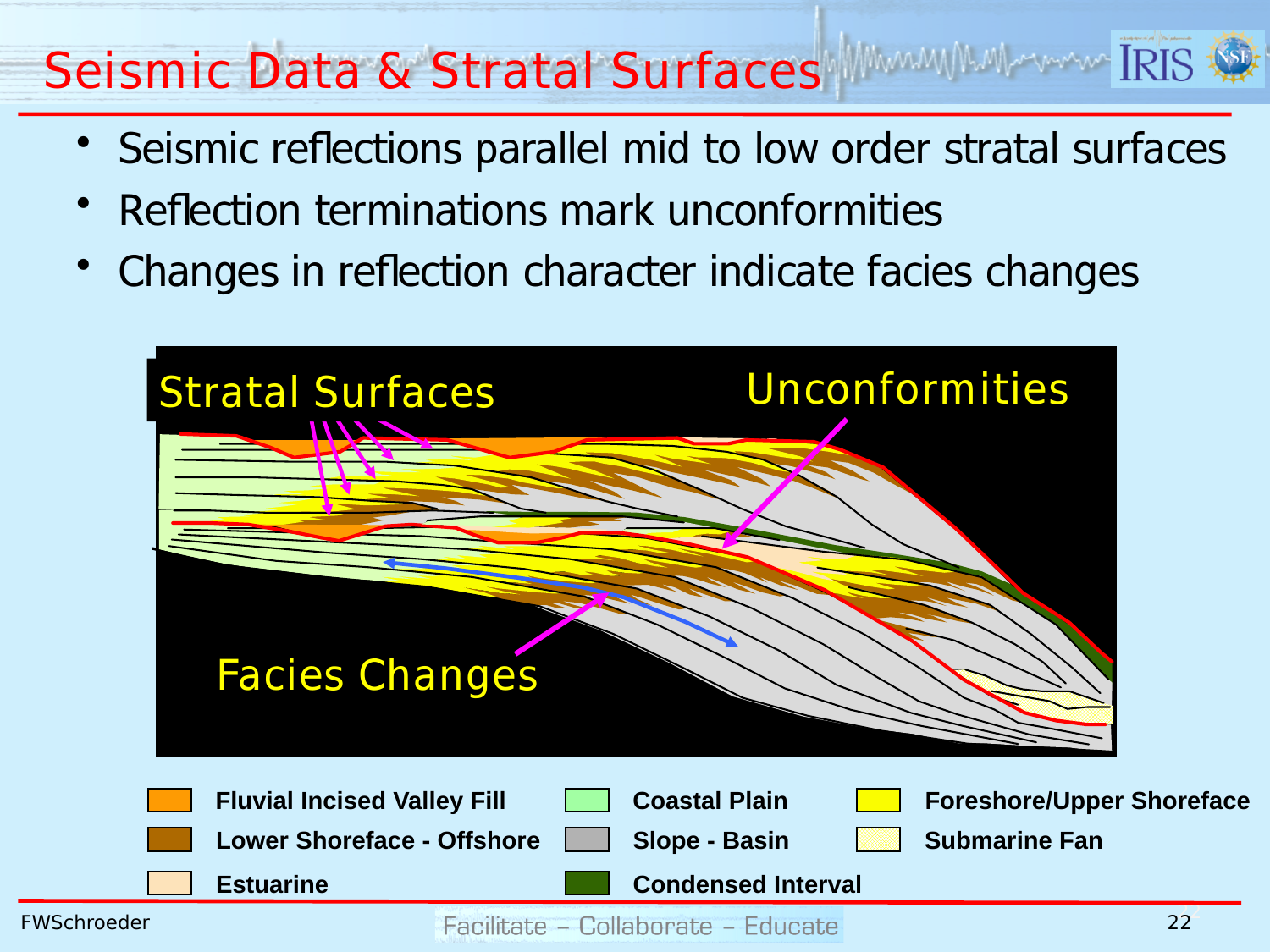

# Seismic Data & Stratal Surfaces
 Seismic reflections parallel mid to low order stratal surfaces
 Reflection terminations mark unconformities
 Changes in reflection character indicate facies changes

Unconformities
Stratal Surfaces

Facies Changes

Fluvial Incised Valley Fill

Lower Shoreface - Offshore

Estuarine

Coastal Plain

Slope - Basin

Condensed Interval

Foreshore/Upper Shoreface

Submarine Fan